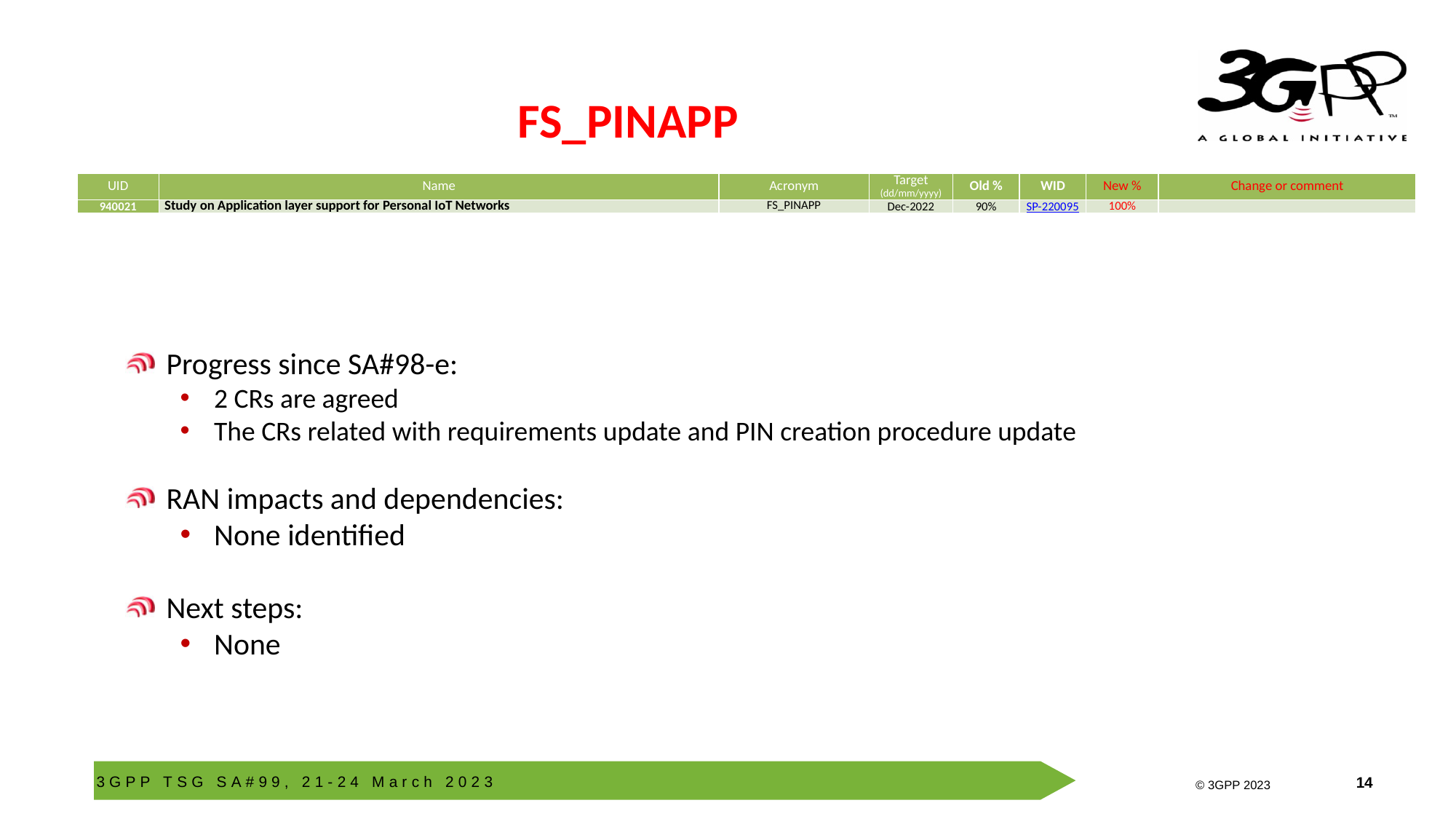

# FS_PINAPP
| UID | Name | Acronym | Target (dd/mm/yyyy) | Old % | WID | New % | Change or comment |
| --- | --- | --- | --- | --- | --- | --- | --- |
| 940021 | Study on Application layer support for Personal IoT Networks | FS\_PINAPP | Dec-2022 | 90% | SP-220095 | 100% |  |
Progress since SA#98-e:
2 CRs are agreed
The CRs related with requirements update and PIN creation procedure update

RAN impacts and dependencies:
None identified

Next steps:
None